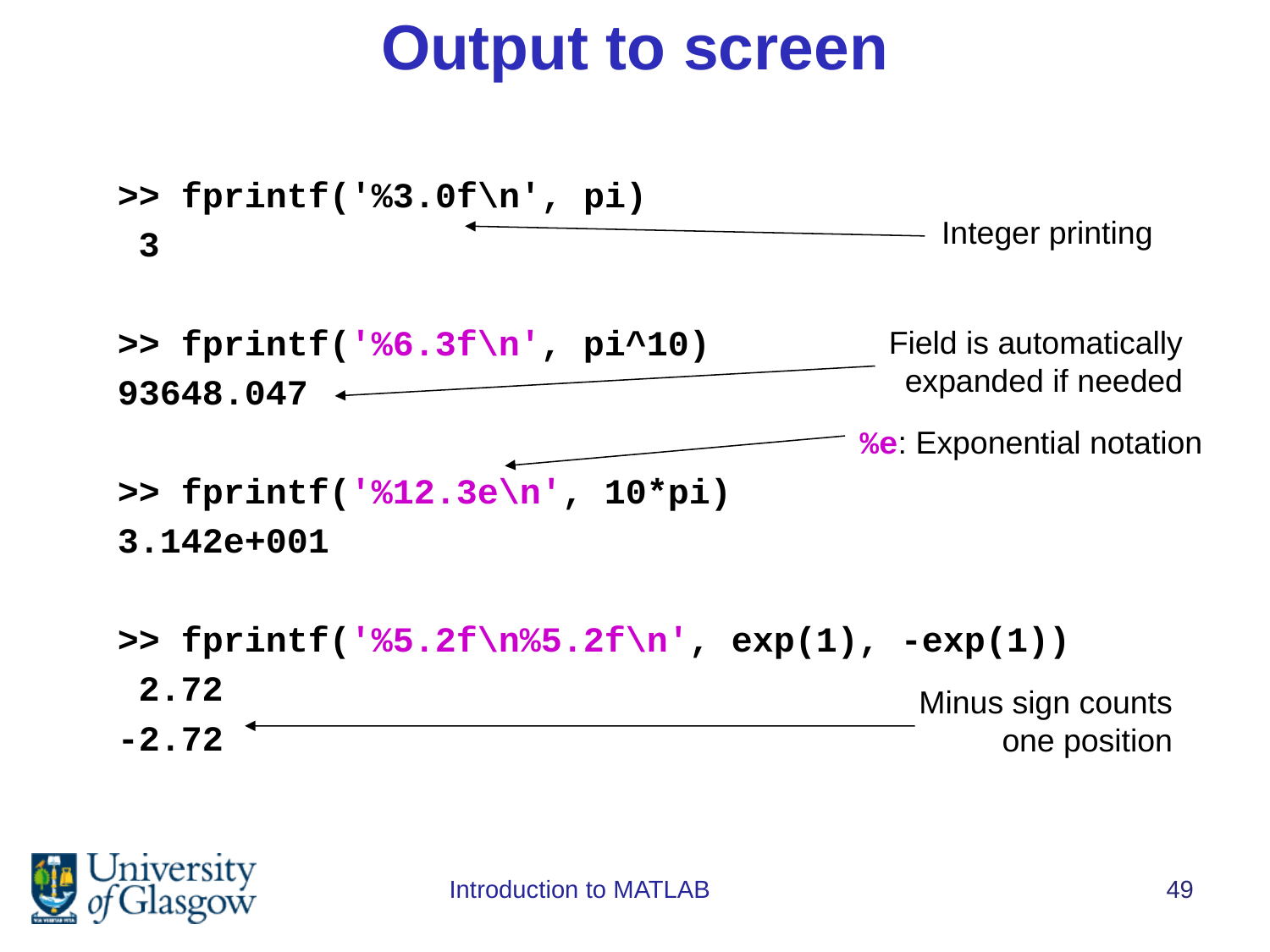

# Output to screen
>> fprintf('%3.0f\n', pi)
 3

>> fprintf('%6.3f\n', pi^10)
93648.047

>> fprintf('%12.3e\n', 10*pi)
3.142e+001

>> fprintf('%5.2f\n%5.2f\n', exp(1), -exp(1))
 2.72
-2.72
Integer printing

Field is automatically expanded if needed

%e: Exponential notation

Minus sign counts one position

Introduction to MATLAB
49